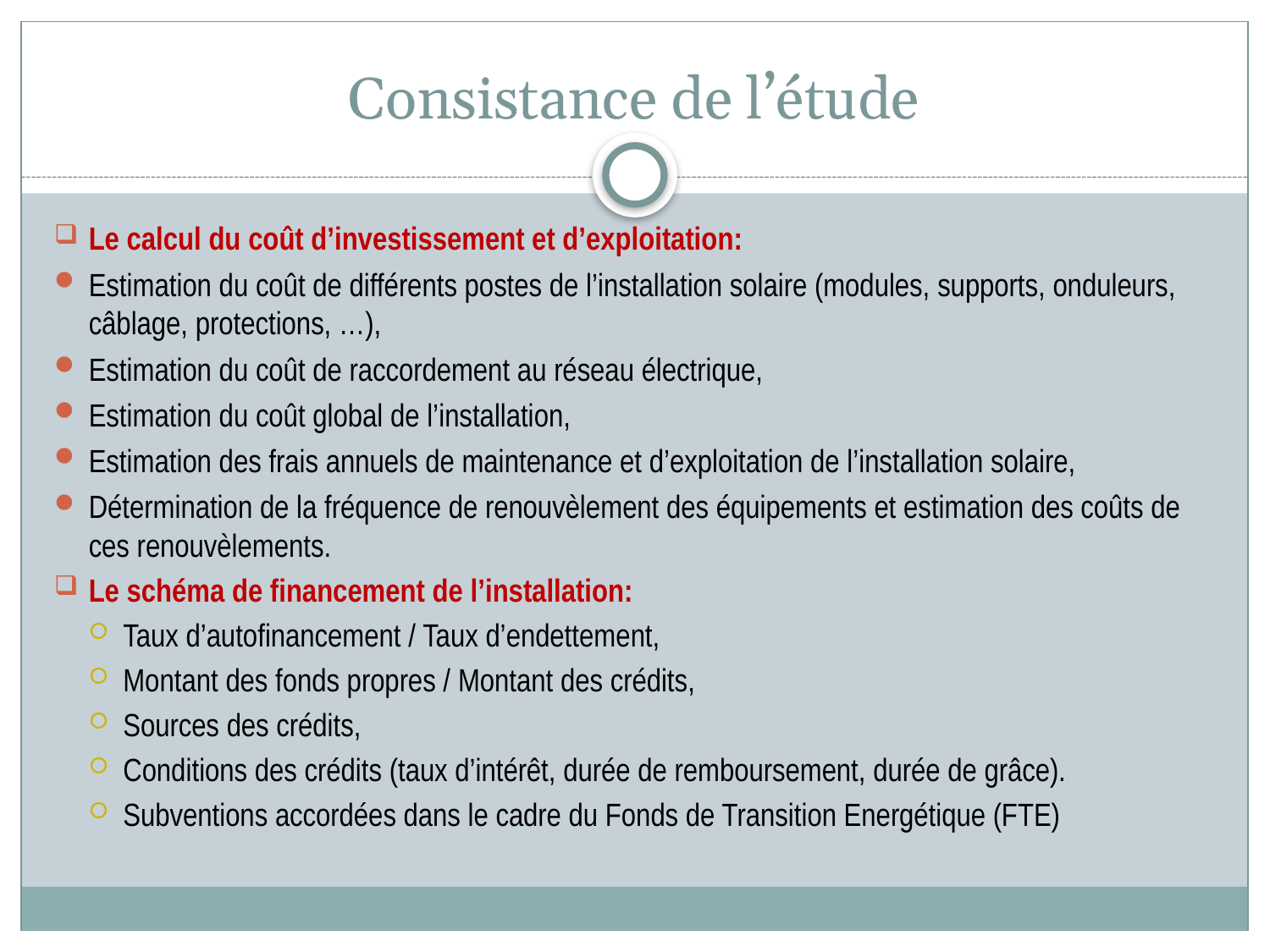

# Consistance de l’étude
Le calcul du coût d’investissement et d’exploitation:
Estimation du coût de différents postes de l’installation solaire (modules, supports, onduleurs, câblage, protections, …),
Estimation du coût de raccordement au réseau électrique,
Estimation du coût global de l’installation,
Estimation des frais annuels de maintenance et d’exploitation de l’installation solaire,
Détermination de la fréquence de renouvèlement des équipements et estimation des coûts de ces renouvèlements.
Le schéma de financement de l’installation:
Taux d’autofinancement / Taux d’endettement,
Montant des fonds propres / Montant des crédits,
Sources des crédits,
Conditions des crédits (taux d’intérêt, durée de remboursement, durée de grâce).
Subventions accordées dans le cadre du Fonds de Transition Energétique (FTE)